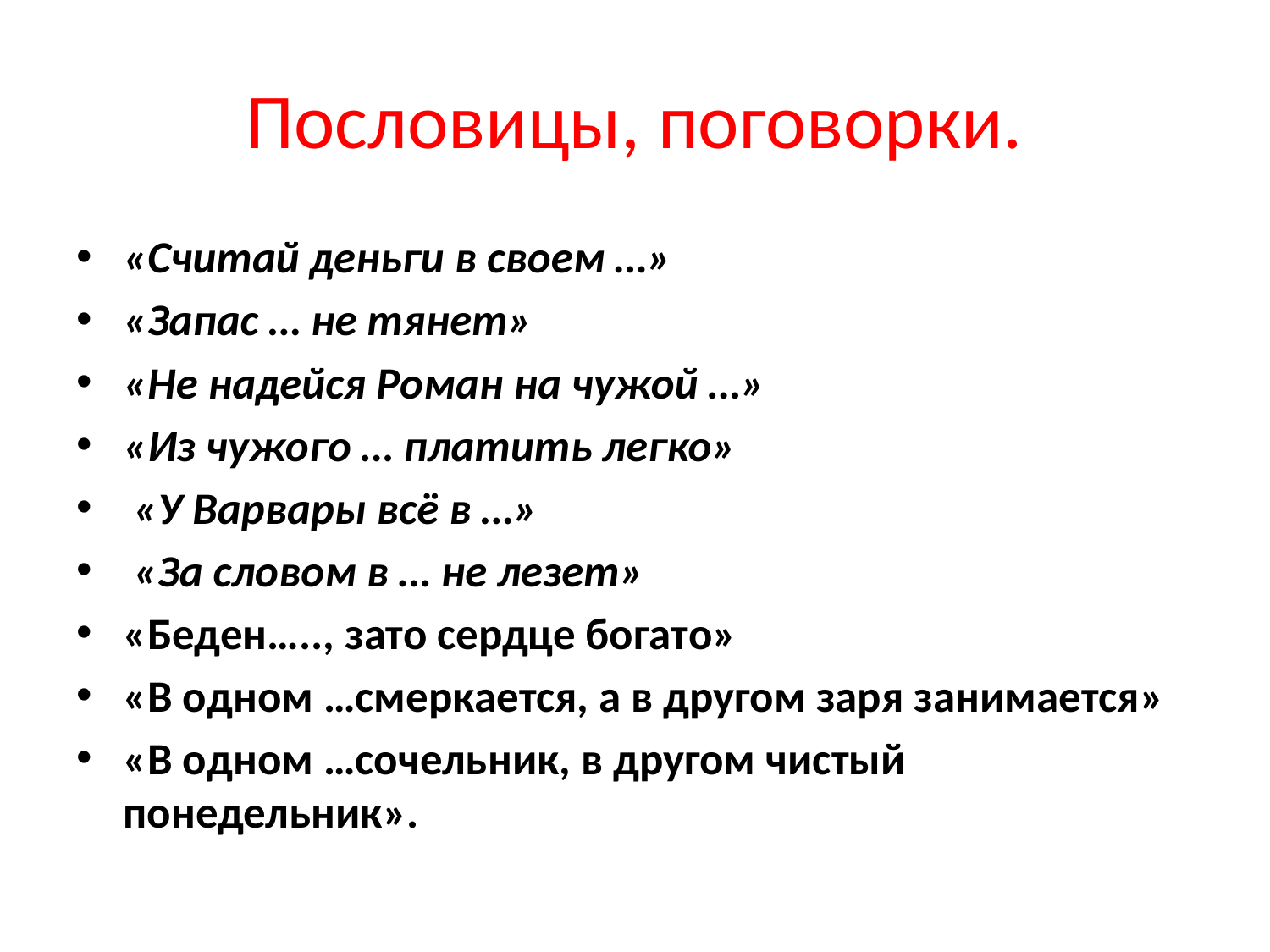

# Пословицы, поговорки.
«Считай деньги в своем …»
«Запас … не тянет»
«Не надейся Роман на чужой …»
«Из чужого … платить легко»
 «У Варвары всё в …»
 «За словом в … не лезет»
«Беден….., зато сердце богато»
«В одном …смеркается, а в другом заря занимается»
«В одном …сочельник, в другом чистый понедельник».